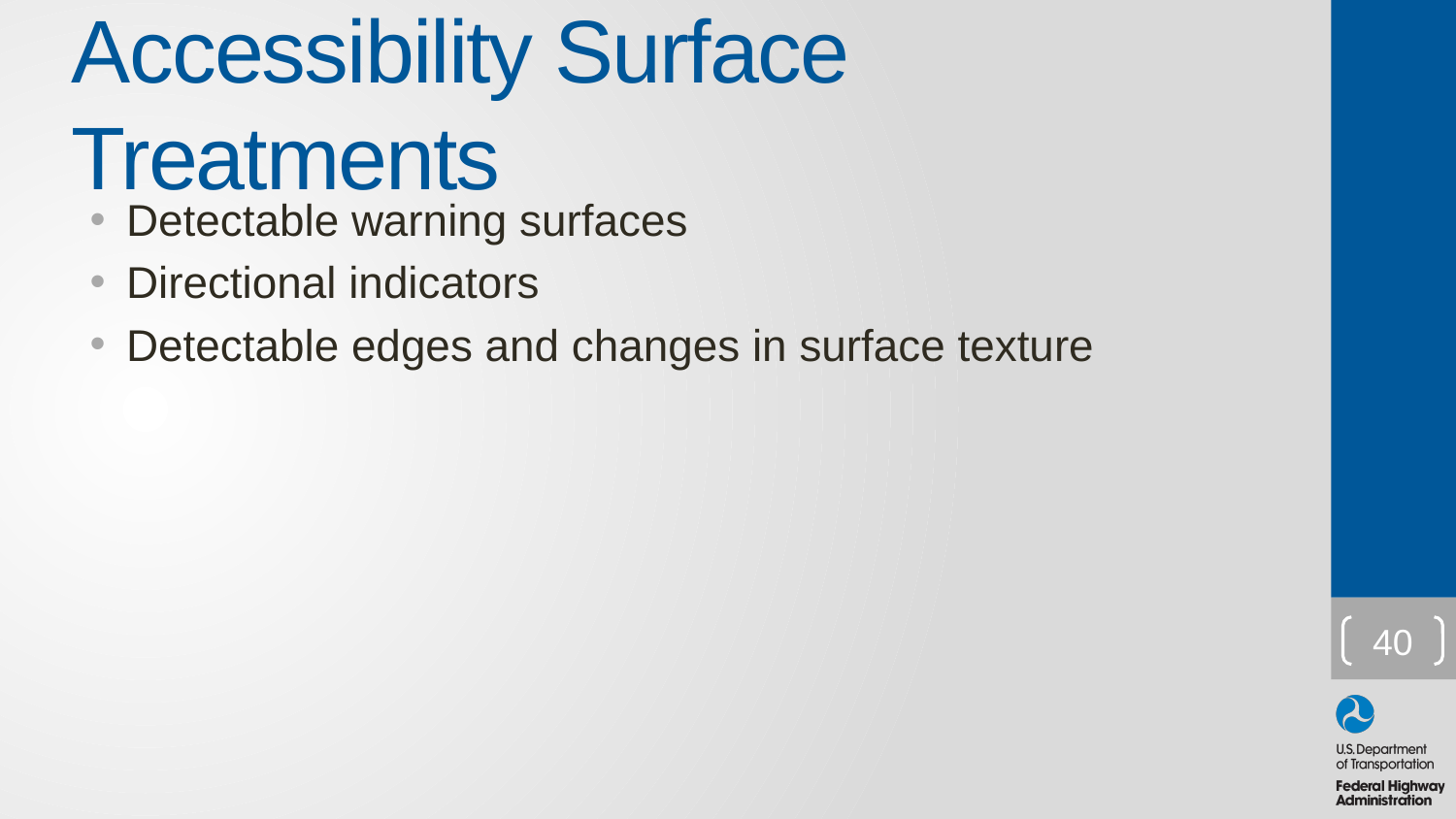

# Accessibility Surface Treatments
Detectable warning surfaces
Directional indicators
Detectable edges and changes in surface texture
40